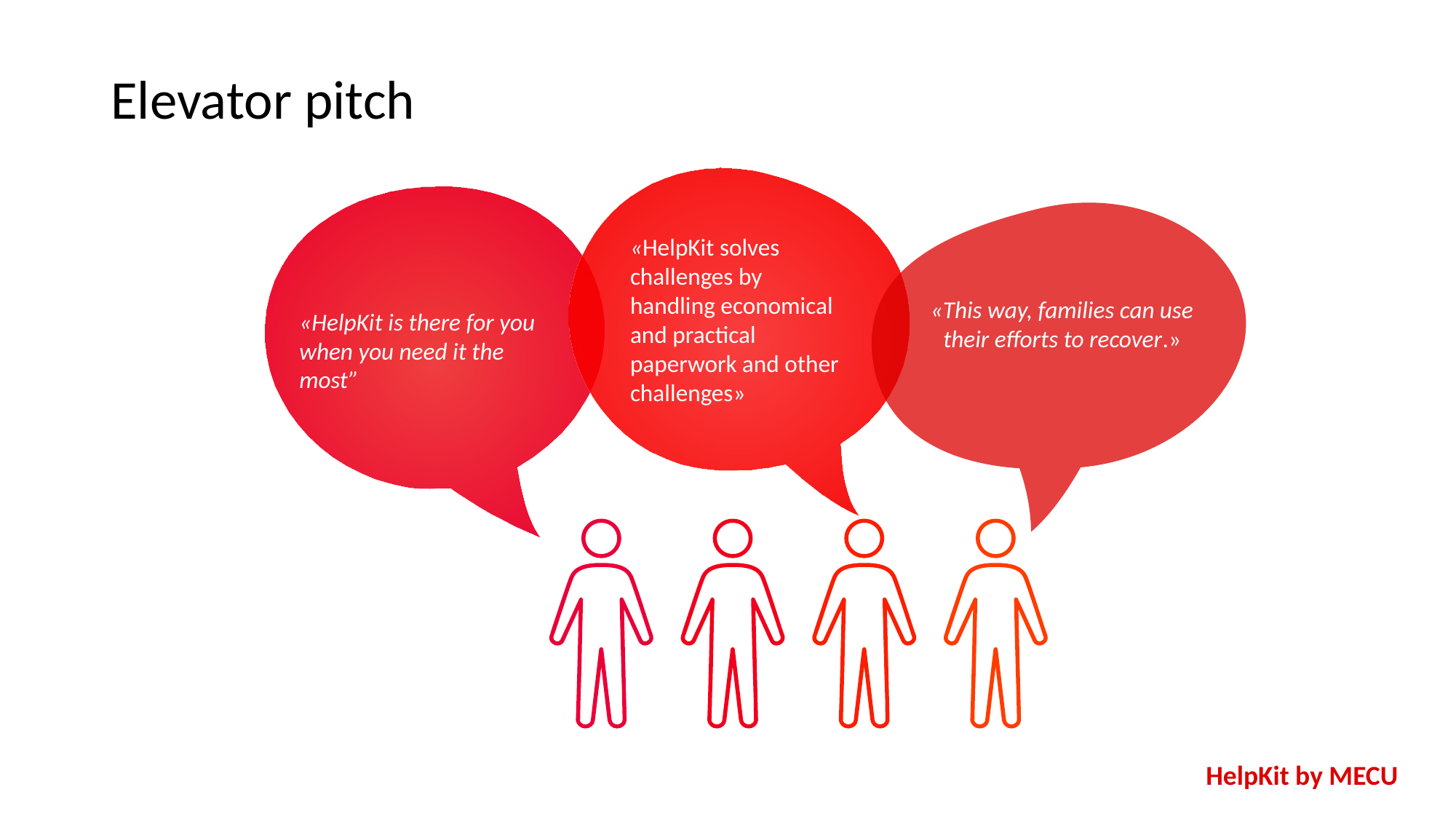

# Elevator pitch

«HelpKit solves challenges by handling economical and practical paperwork and other challenges»
«This way, families can use their efforts to recover.»
«HelpKit is there for you when you need it the most”

HelpKit by MECU